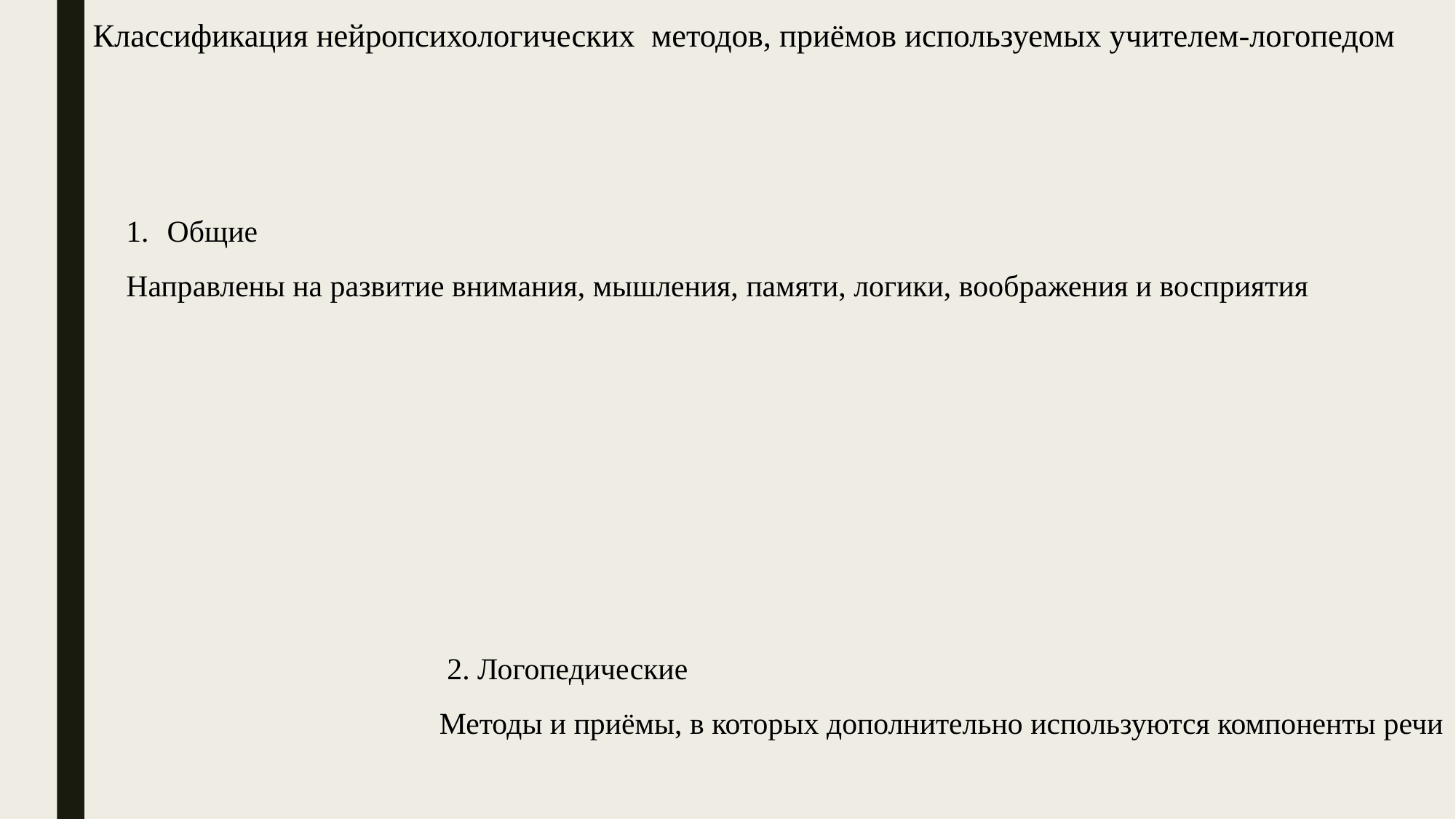

# Классификация нейропсихологических  методов, приёмов используемых учителем-логопедом
Общие
Направлены на развитие внимания, мышления, памяти, логики, воображения и восприятия

                                          2. Логопедические
                                         Методы и приёмы, в которых дополнительно используются компоненты речи